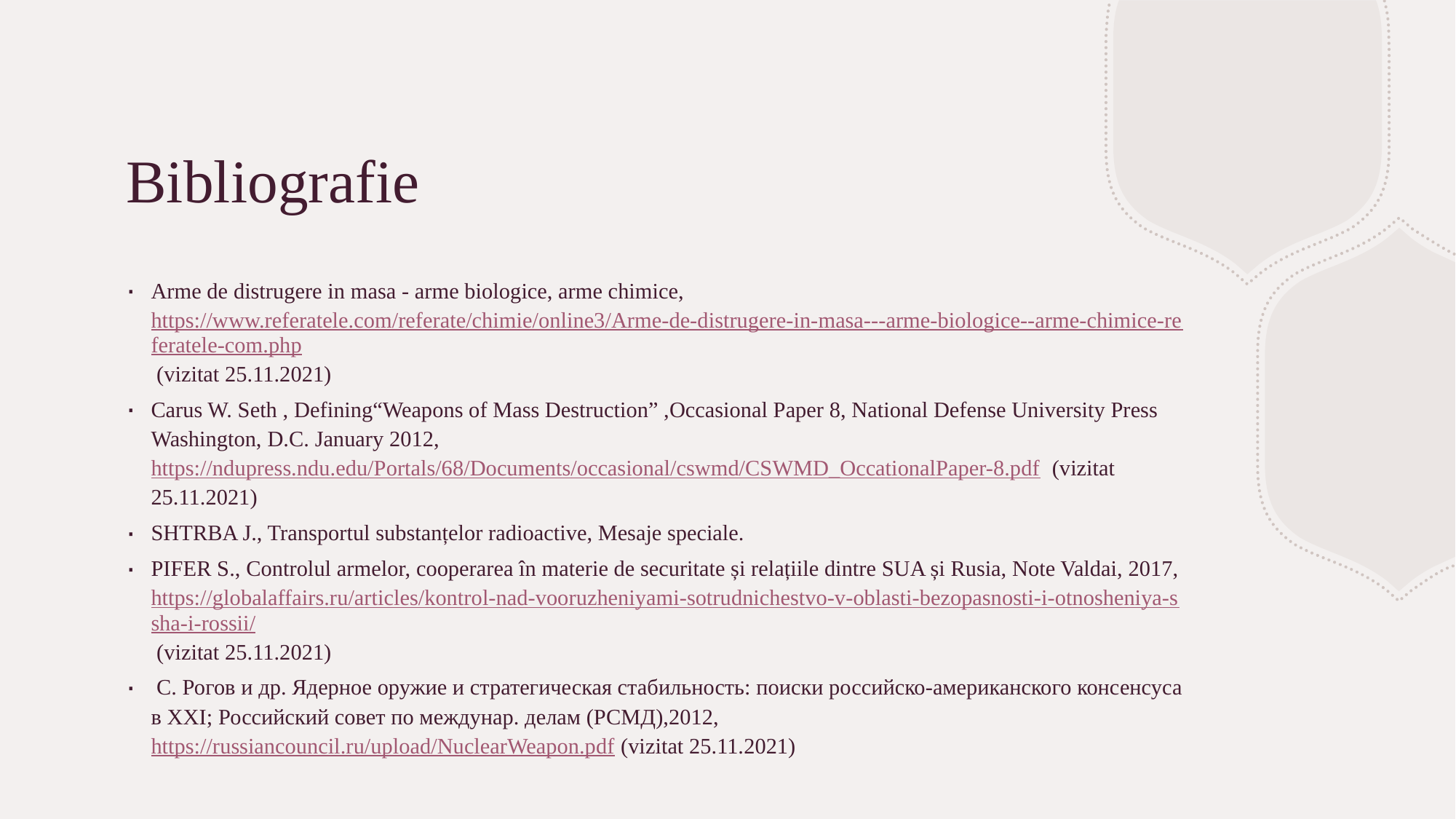

# Bibliografie
Arme de distrugere in masa - arme biologice, arme chimice, https://www.referatele.com/referate/chimie/online3/Arme-de-distrugere-in-masa---arme-biologice--arme-chimice-referatele-com.php (vizitat 25.11.2021)
Carus W. Seth , Defining“Weapons of Mass Destruction” ,Occasional Paper 8, National Defense University Press Washington, D.C. January 2012, https://ndupress.ndu.edu/Portals/68/Documents/occasional/cswmd/CSWMD_OccationalPaper-8.pdf  (vizitat 25.11.2021)
SHTRBA J., Transportul substanțelor radioactive, Mesaje speciale.
PIFER S., Controlul armelor, cooperarea în materie de securitate și relațiile dintre SUA și Rusia, Note Valdai, 2017, https://globalaffairs.ru/articles/kontrol-nad-vooruzheniyami-sotrudnichestvo-v-oblasti-bezopasnosti-i-otnosheniya-ssha-i-rossii/ (vizitat 25.11.2021)
 С. Рогов и др. Ядерное оружие и стратегическая стабильность: поиски российско-американского консенсуса в XXI; Российский совет по междунар. делам (РСМД),2012, https://russiancouncil.ru/upload/NuclearWeapon.pdf (vizitat 25.11.2021)